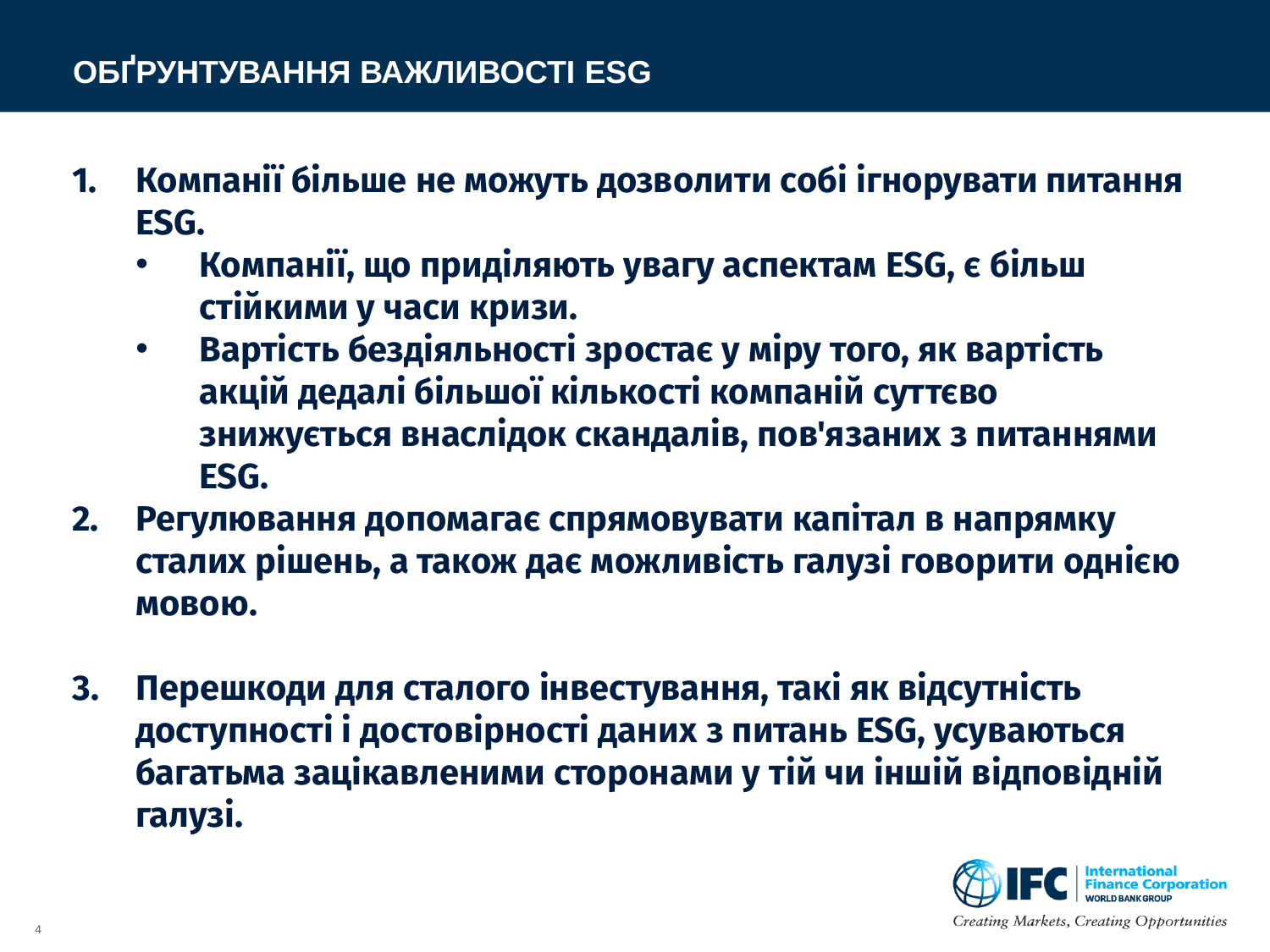

# Обґрунтування важливості ESG
Компанії більше не можуть дозволити собі ігнорувати питання ESG.
Компанії, що приділяють увагу аспектам ESG, є більш стійкими у часи кризи.
Вартість бездіяльності зростає у міру того, як вартість акцій дедалі більшої кількості компаній суттєво знижується внаслідок скандалів, пов'язаних з питаннями ESG.
Регулювання допомагає спрямовувати капітал в напрямку сталих рішень, а також дає можливість галузі говорити однією мовою.

Перешкоди для сталого інвестування, такі як відсутність доступності і достовірності даних з питань ESG, усуваються багатьма зацікавленими сторонами у тій чи іншій відповідній галузі.

4